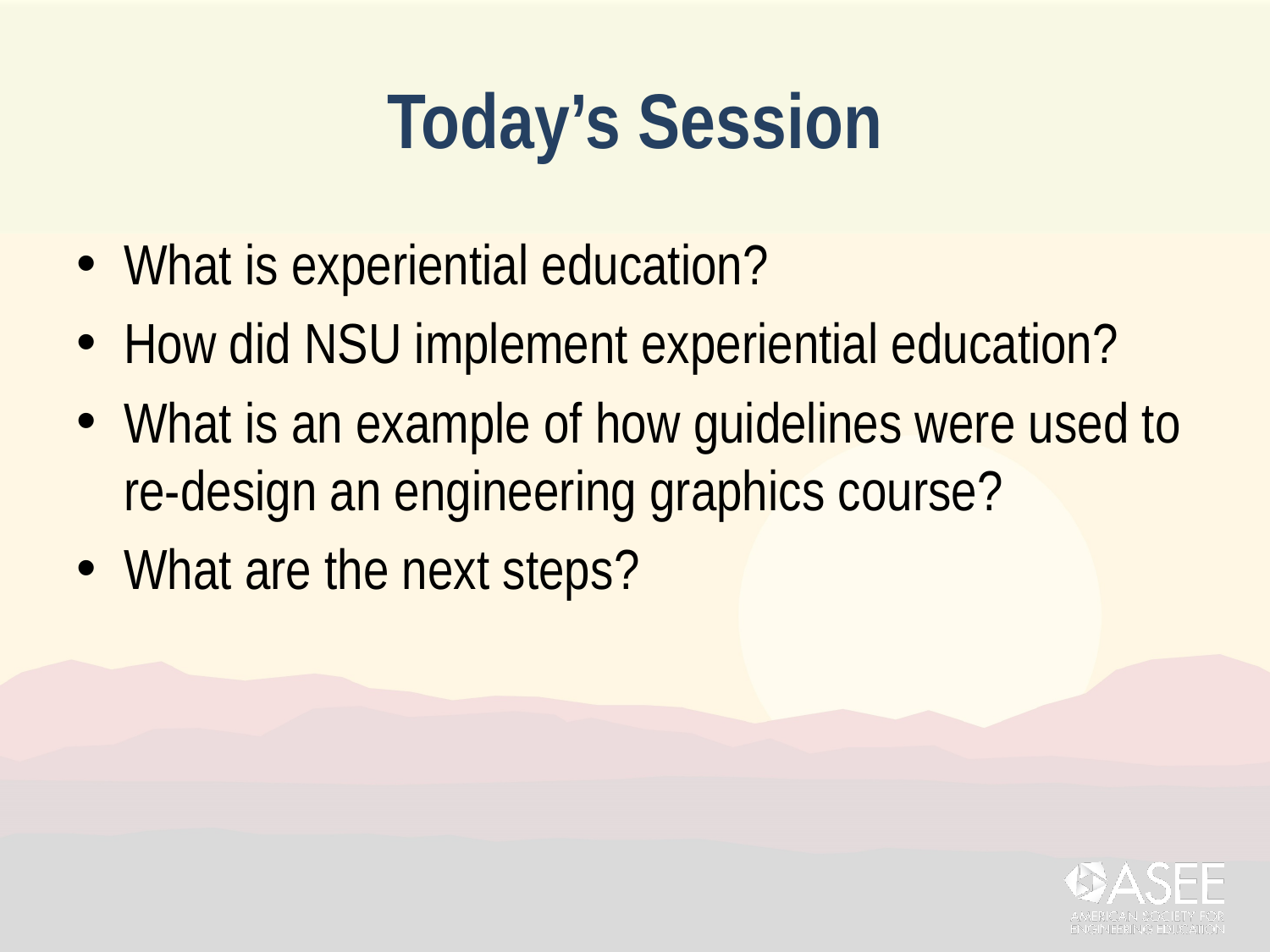

# Today’s Session
What is experiential education?
How did NSU implement experiential education?
What is an example of how guidelines were used to re-design an engineering graphics course?
What are the next steps?